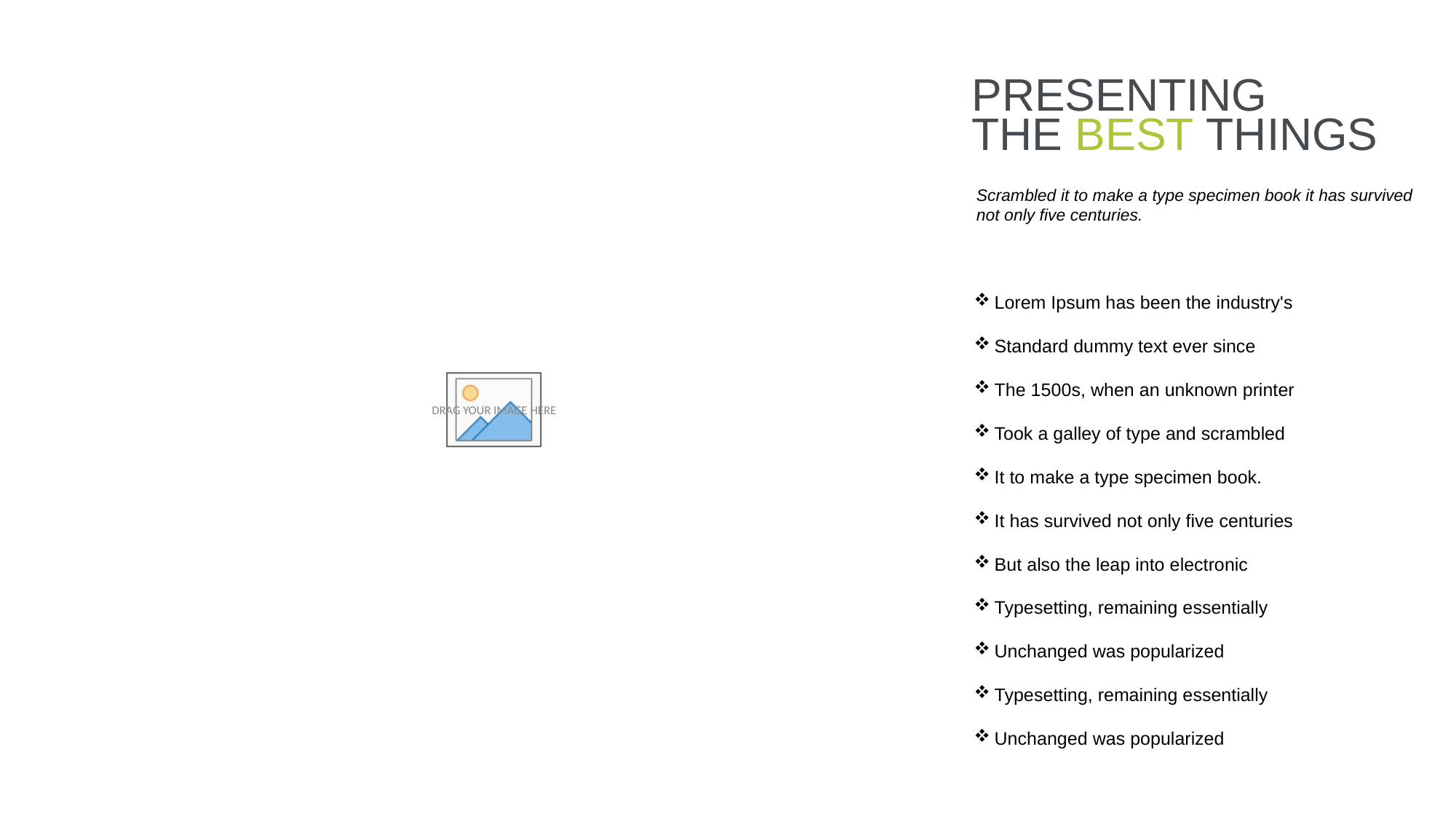

PRESENTING
THE BEST THINGS
Scrambled it to make a type specimen book it has survived not only five centuries.
Lorem Ipsum has been the industry's
Standard dummy text ever since
The 1500s, when an unknown printer
Took a galley of type and scrambled
It to make a type specimen book.
It has survived not only five centuries
But also the leap into electronic
Typesetting, remaining essentially
Unchanged was popularized
Typesetting, remaining essentially
Unchanged was popularized